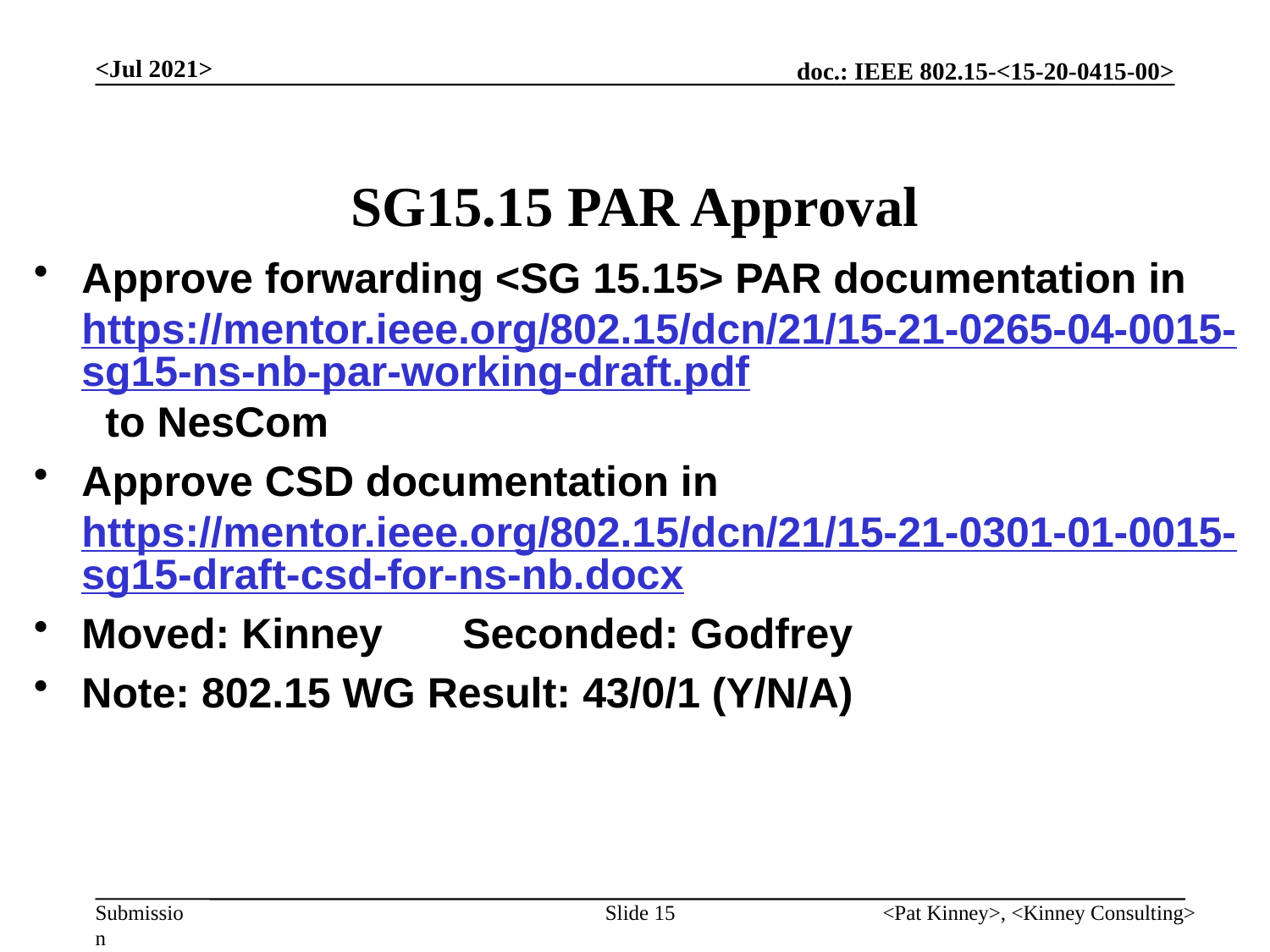

<Jul 2021>
# SG15.15 PAR Approval
Approve forwarding <SG 15.15> PAR documentation in  https://mentor.ieee.org/802.15/dcn/21/15-21-0265-04-0015-sg15-ns-nb-par-working-draft.pdf  to NesCom
Approve CSD documentation in  https://mentor.ieee.org/802.15/dcn/21/15-21-0301-01-0015-sg15-draft-csd-for-ns-nb.docx
Moved: Kinney	Seconded: Godfrey
Note: 802.15 WG Result: 43/0/1 (Y/N/A)
Slide 15
<Pat Kinney>, <Kinney Consulting>